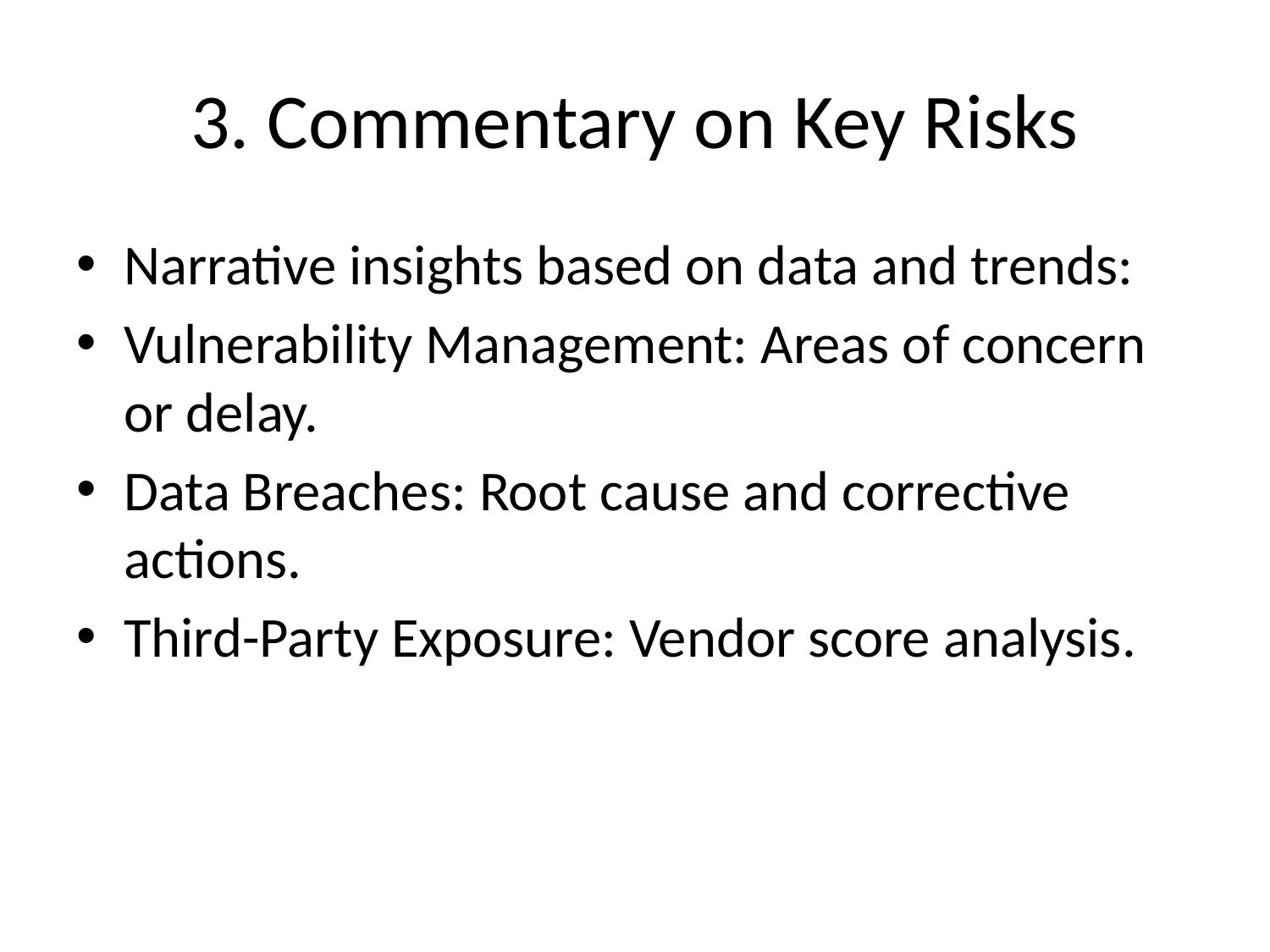

# 3. Commentary on Key Risks
Narrative insights based on data and trends:
Vulnerability Management: Areas of concern or delay.
Data Breaches: Root cause and corrective actions.
Third-Party Exposure: Vendor score analysis.